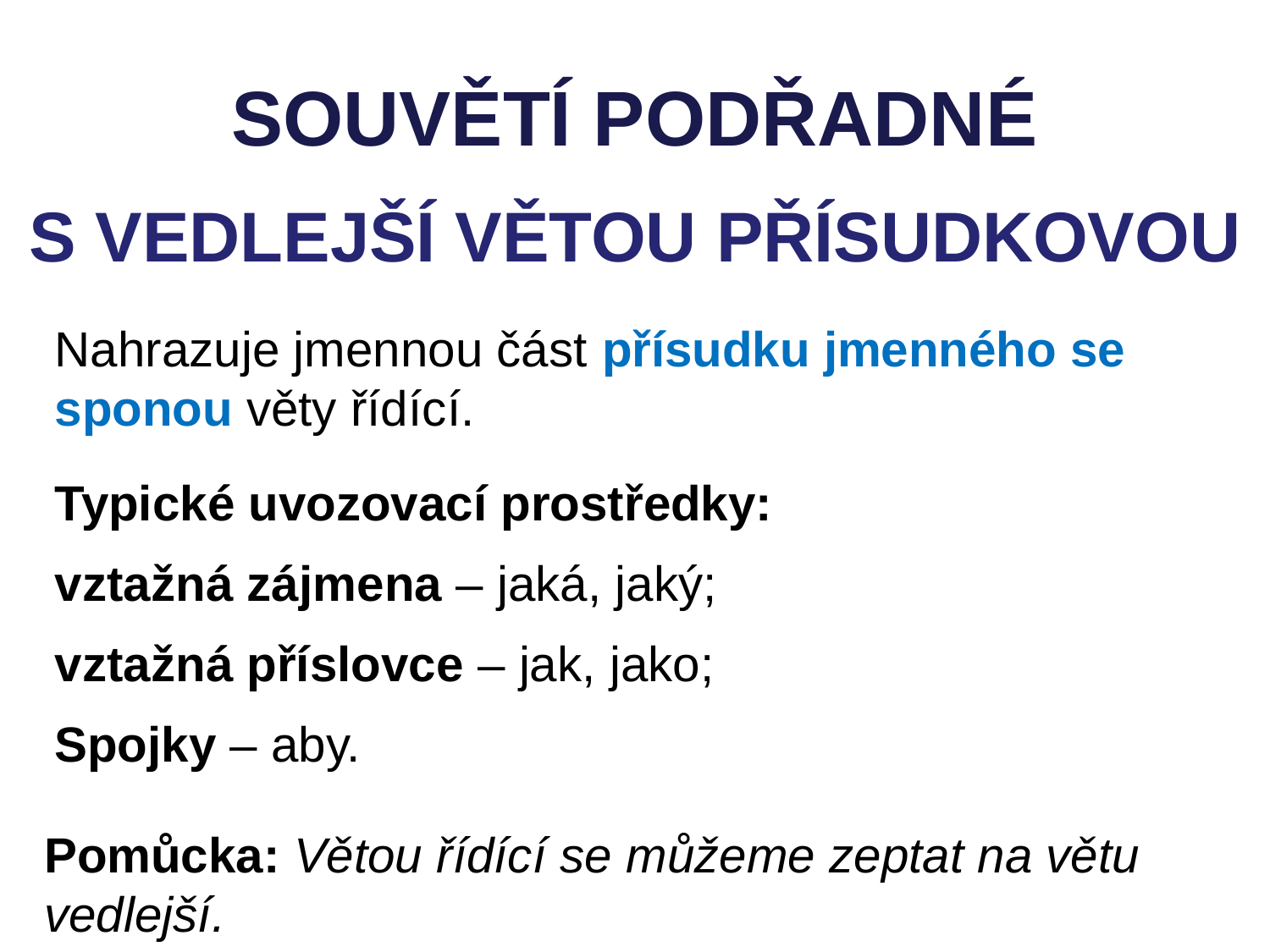

SOUVĚTÍ PODŘADNÉ
S VEDLEJŠÍ VĚTOU PŘÍSUDKOVOU
Nahrazuje jmennou část přísudku jmenného se sponou věty řídící.
Typické uvozovací prostředky:
vztažná zájmena – jaká, jaký;
vztažná příslovce – jak, jako;
Spojky – aby.
Pomůcka: Větou řídící se můžeme zeptat na větu vedlejší.